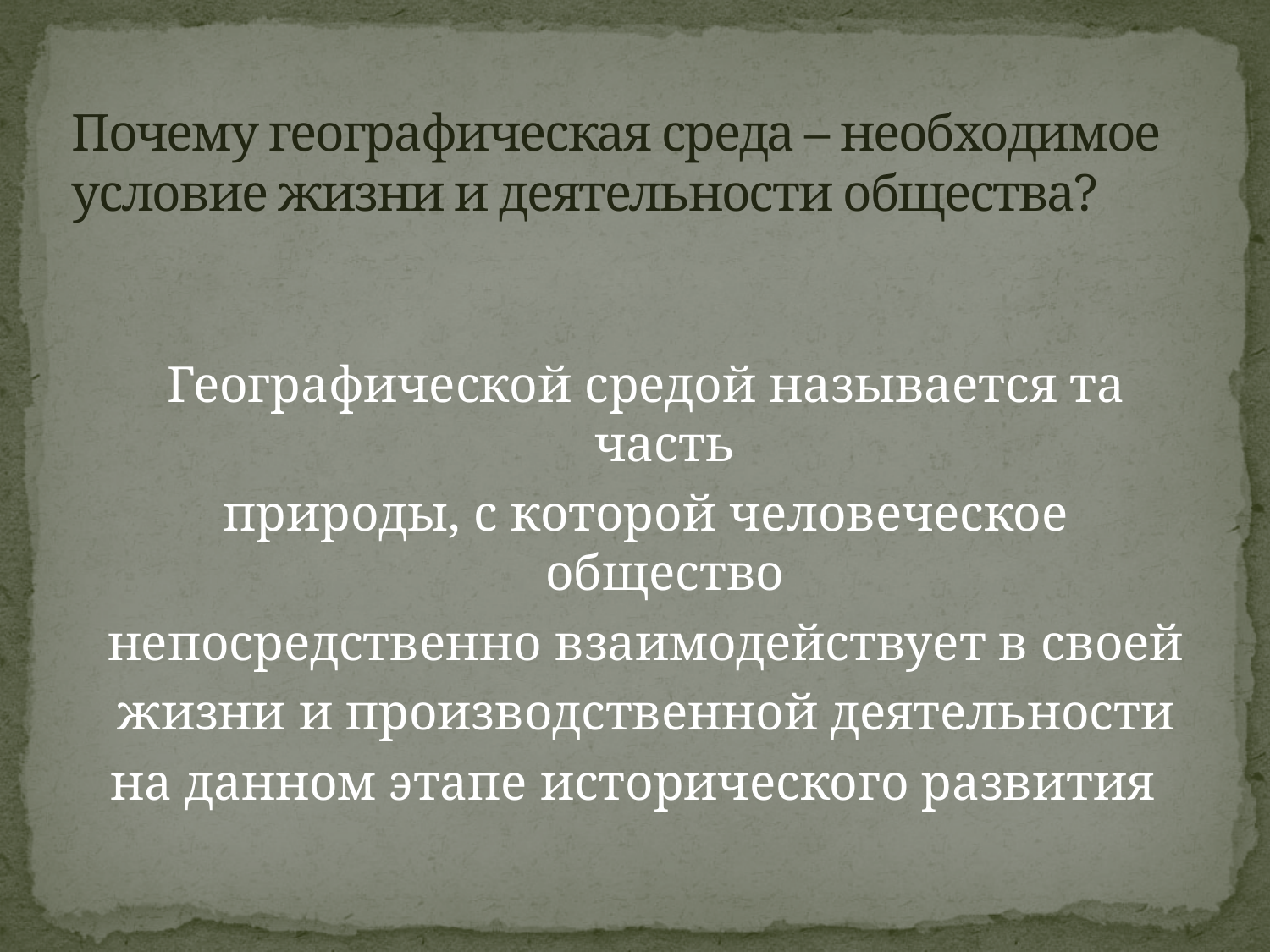

# Почему географическая среда – необходимое условие жизни и деятельности общества?
Географической средой называется та часть
природы, с которой человеческое общество
непосредственно взаимодействует в своей
жизни и производственной деятельности
на данном этапе исторического развития